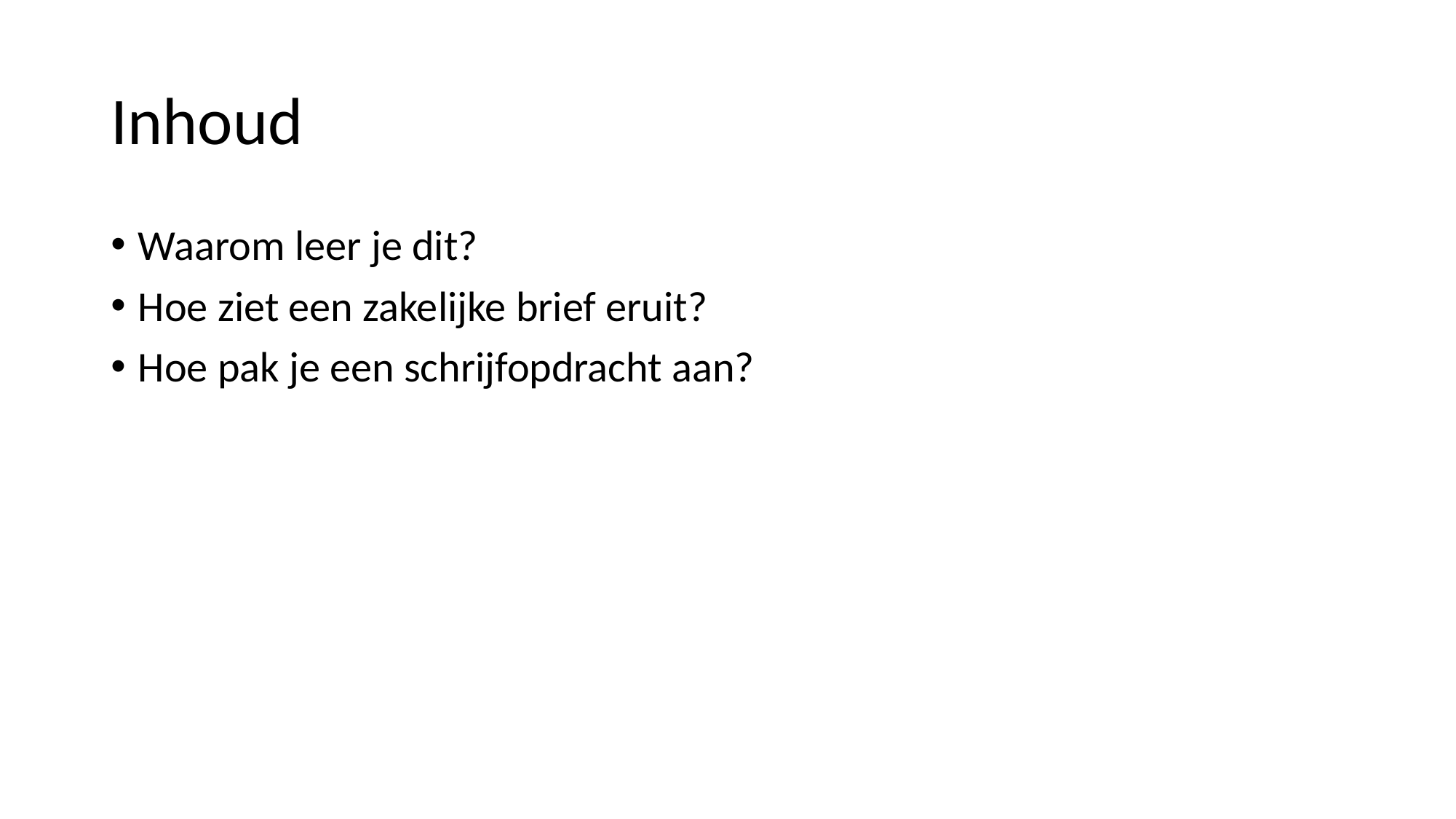

# Inhoud
Waarom leer je dit?
Hoe ziet een zakelijke brief eruit?
Hoe pak je een schrijfopdracht aan?